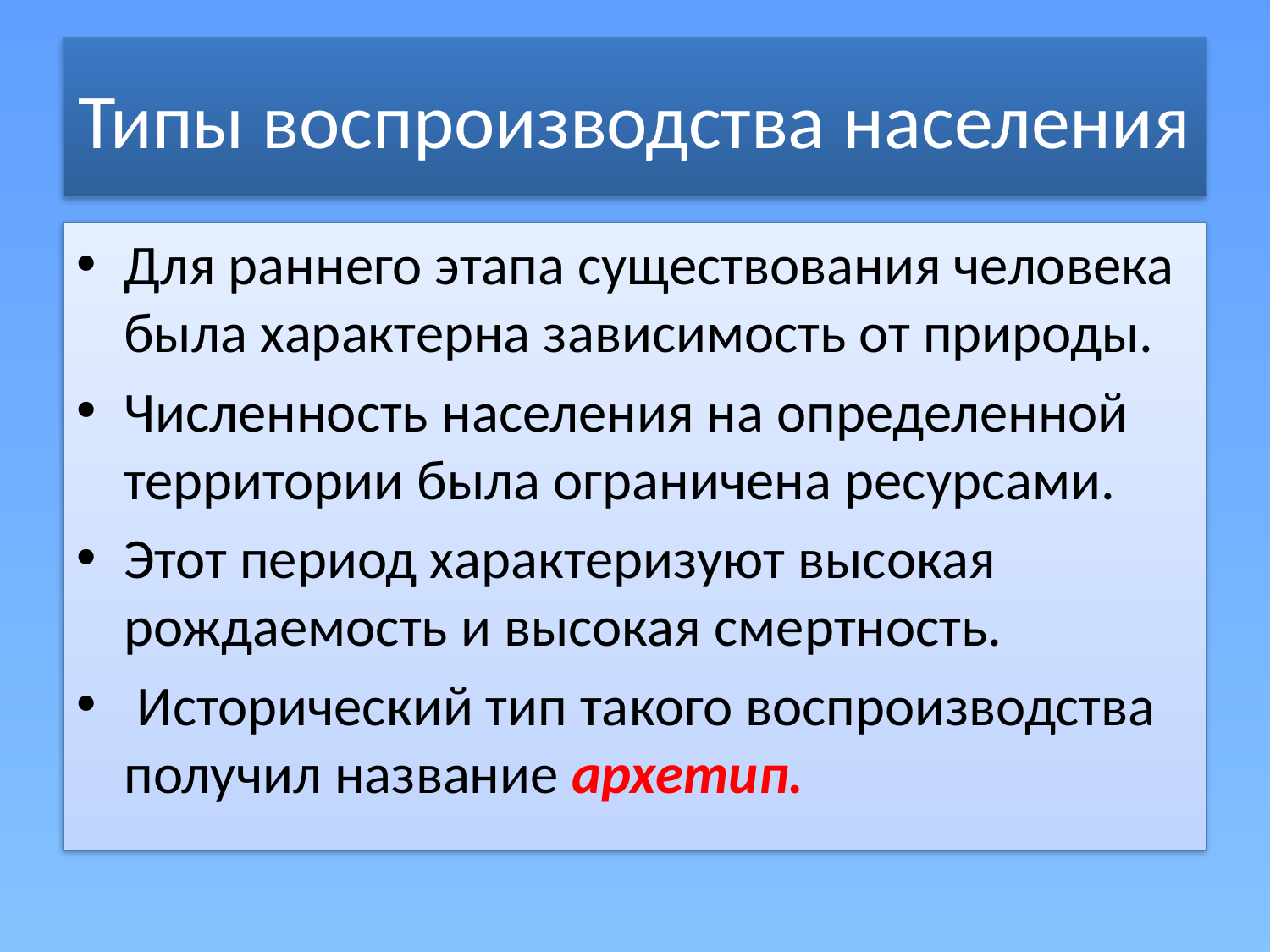

# Типы воспроизводства населения
Для раннего этапа существования человека была характерна зависимость от природы.
Численность населения на определенной территории была ограничена ресурсами.
Этот период характеризуют высокая рождаемость и высокая смертность.
 Исторический тип такого воспроизводства получил название архетип.